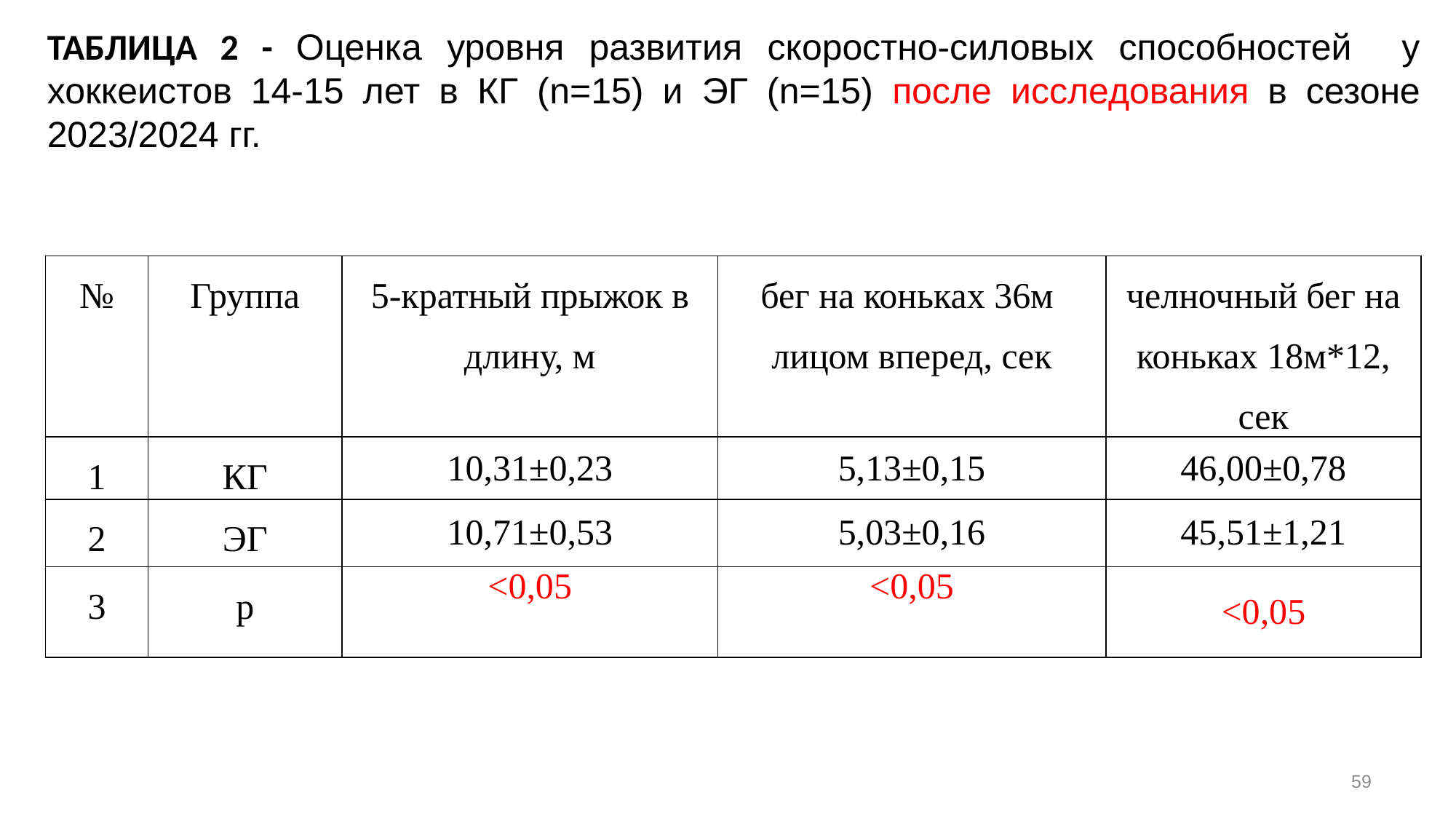

Таблица 2 - Оценка уровня развития скоростно-силовых способностей  у хоккеистов 14-15 лет в КГ (n=15) и ЭГ (n=15) после исследования в сезоне 2023/2024 гг.
| № | Группа | 5-кратный прыжок в длину, м | бег на коньках 36м лицом вперед, сек | челночный бег на коньках 18м\*12, сек |
| --- | --- | --- | --- | --- |
| 1 | КГ | 10,31±0,23 | 5,13±0,15 | 46,00±0,78 |
| 2 | ЭГ | 10,71±0,53 | 5,03±0,16 | 45,51±1,21 |
| 3 | p | <0,05 | <0,05 | <0,05 |

59